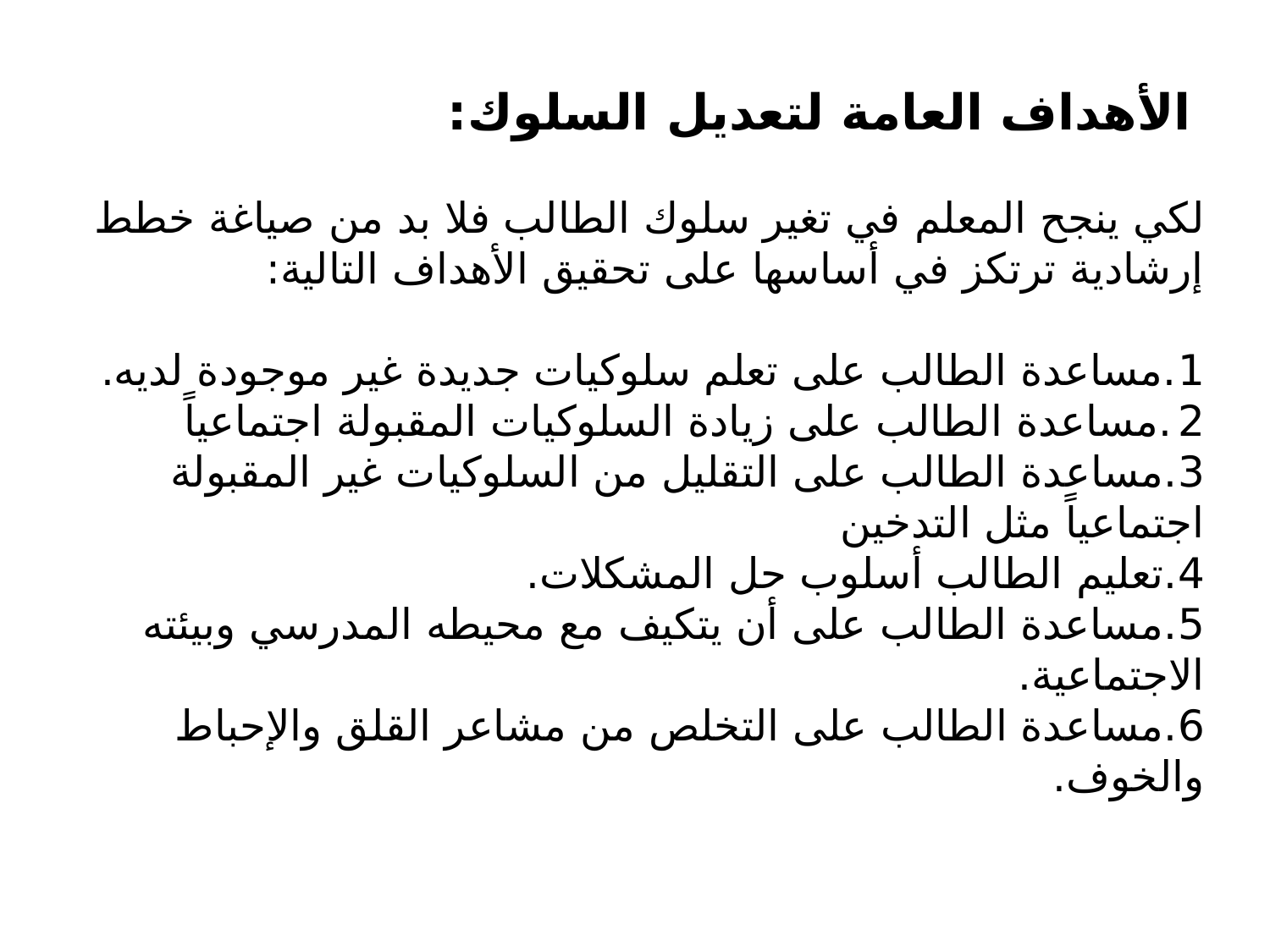

الأهداف العامة لتعديل السلوك:

لكي ينجح المعلم في تغير سلوك الطالب فلا بد من صياغة خطط إرشادية ترتكز في أساسها على تحقيق الأهداف التالية:

1.مساعدة الطالب على تعلم سلوكيات جديدة غير موجودة لديه.
2.مساعدة الطالب على زيادة السلوكيات المقبولة اجتماعياً
3.مساعدة الطالب على التقليل من السلوكيات غير المقبولة اجتماعياً مثل التدخين
4.تعليم الطالب أسلوب حل المشكلات.
5.مساعدة الطالب على أن يتكيف مع محيطه المدرسي وبيئته الاجتماعية.
6.مساعدة الطالب على التخلص من مشاعر القلق والإحباط والخوف.